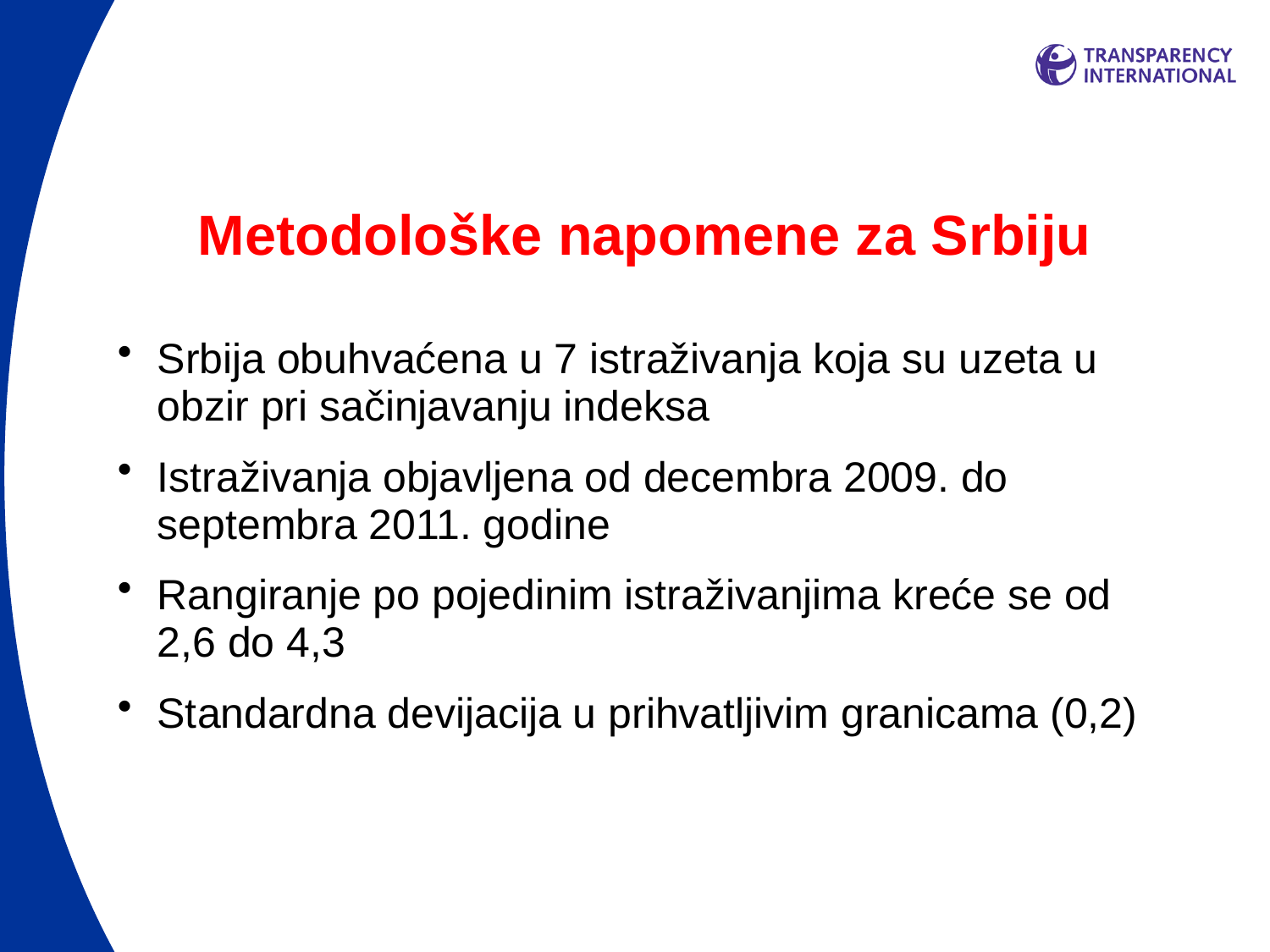

# Metodološke napomene za Srbiju
Srbija obuhvaćena u 7 istraživanja koja su uzeta u obzir pri sačinjavanju indeksa
Istraživanja objavljena od decembra 2009. do septembra 2011. godine
Rangiranje po pojedinim istraživanjima kreće se od 2,6 do 4,3
Standardna devijacija u prihvatljivim granicama (0,2)